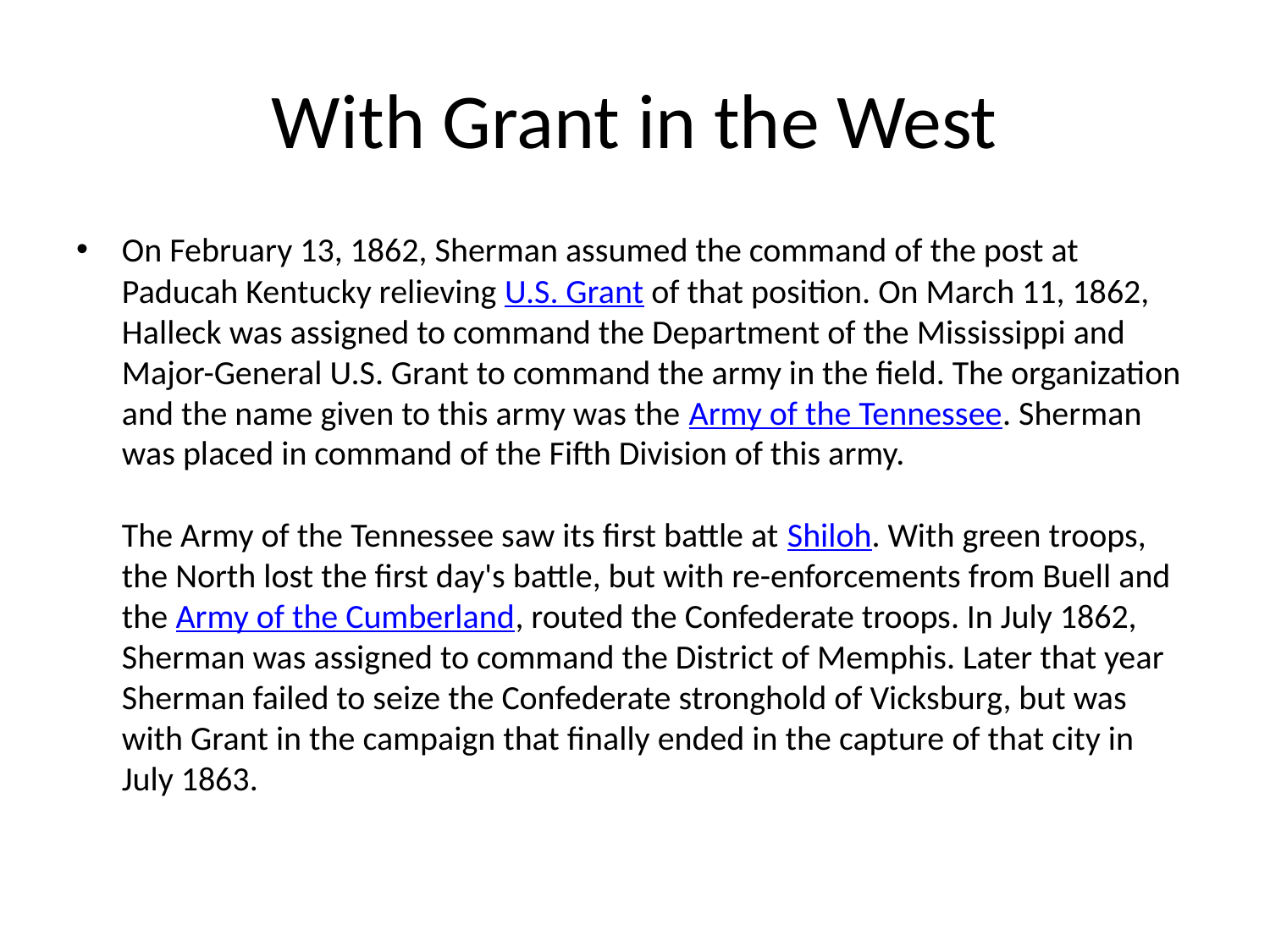

# With Grant in the West
On February 13, 1862, Sherman assumed the command of the post at Paducah Kentucky relieving U.S. Grant of that position. On March 11, 1862, Halleck was assigned to command the Department of the Mississippi and Major-General U.S. Grant to command the army in the field. The organization and the name given to this army was the Army of the Tennessee. Sherman was placed in command of the Fifth Division of this army.
The Army of the Tennessee saw its first battle at Shiloh. With green troops, the North lost the first day's battle, but with re-enforcements from Buell and the Army of the Cumberland, routed the Confederate troops. In July 1862, Sherman was assigned to command the District of Memphis. Later that year Sherman failed to seize the Confederate stronghold of Vicksburg, but was with Grant in the campaign that finally ended in the capture of that city in July 1863.